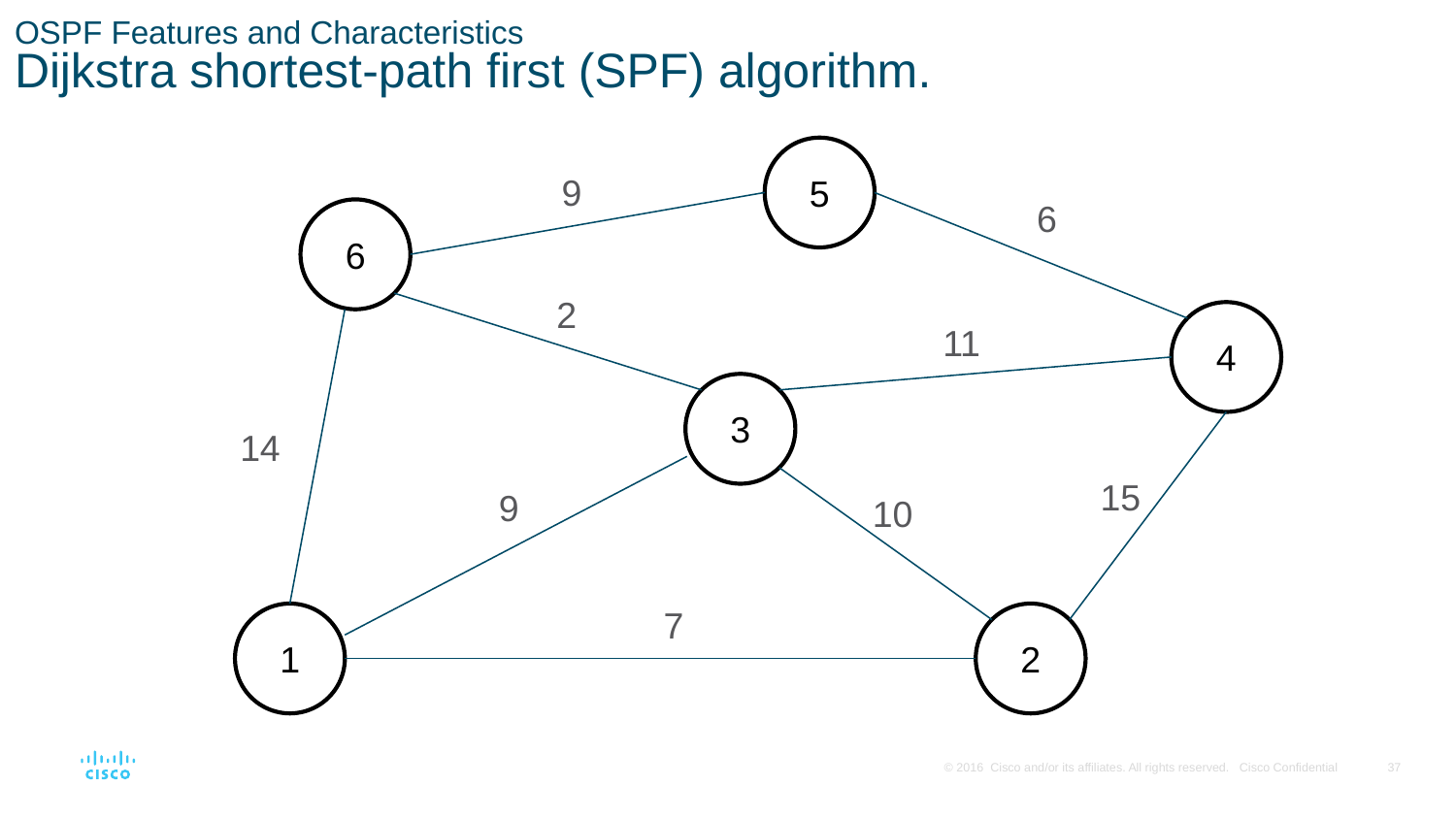

# OSPF Features and Characteristics Dijkstra shortest-path first (SPF) algorithm.
5
9
6
6
2
4
11
3
14
15
9
10
7
1
2